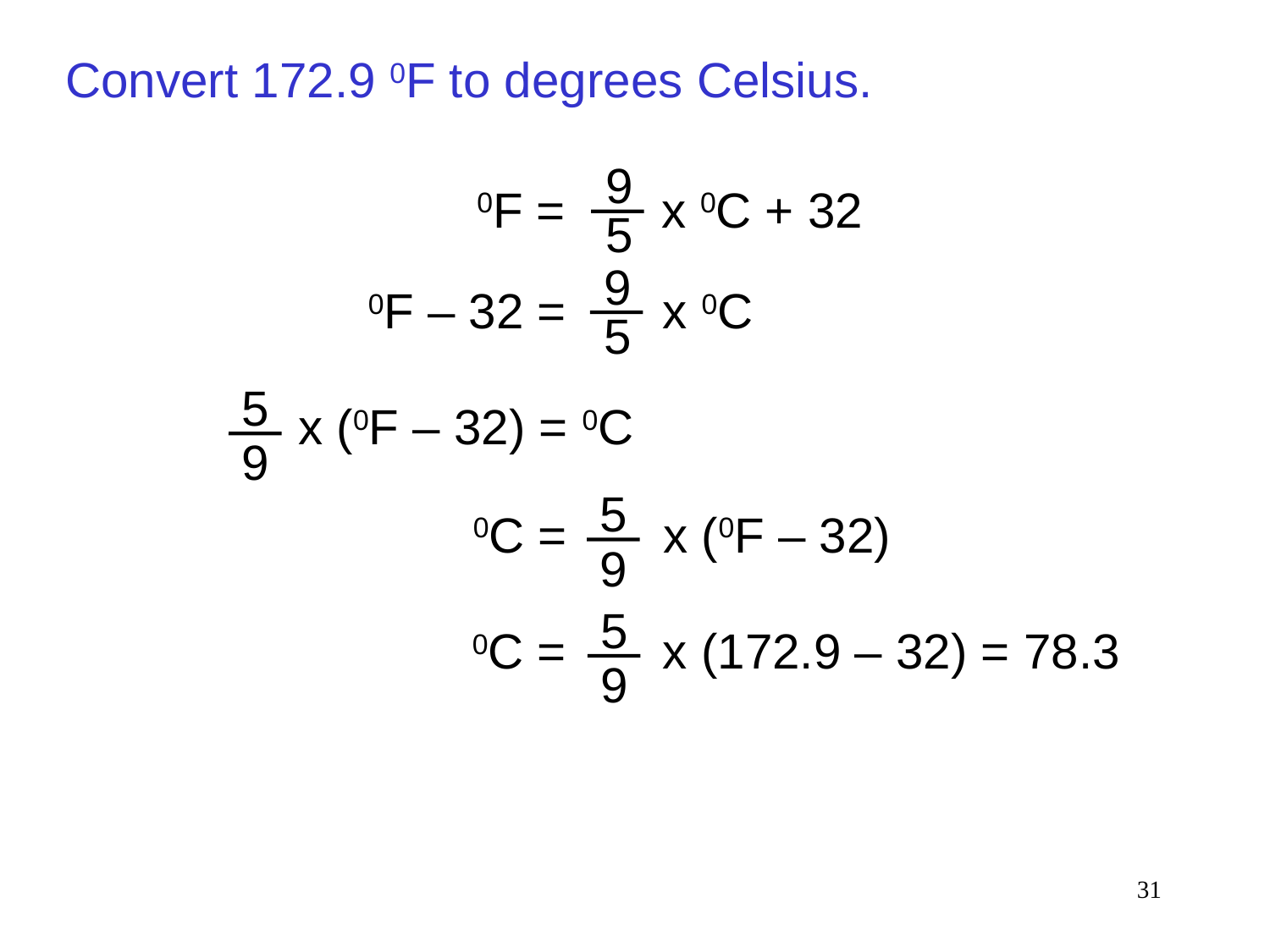

Convert 172.9 0F to degrees Celsius.
9
5

0F =       x 0C + 32
9
5

0F – 32 =       x 0C
5
9

x (0F – 32) = 0C
5
9

0C =       x (0F – 32)
5
9

0C =       x (172.9 – 32) = 78.3
31